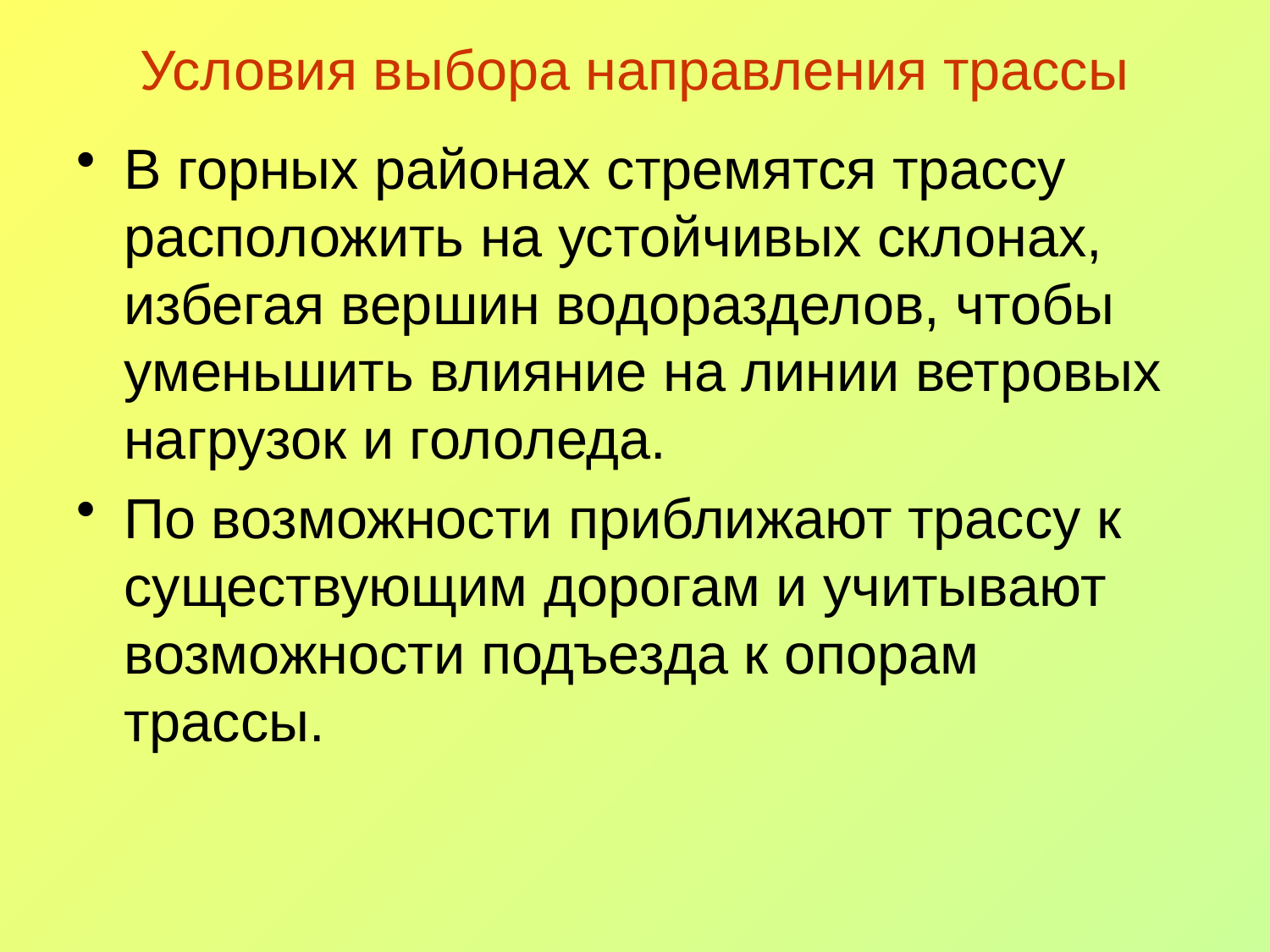

# Условия выбора направления трассы
В горных районах стремятся трассу расположить на устойчивых склонах, избегая вершин водоразделов, чтобы уменьшить влияние на линии ветровых нагрузок и гололеда.
По возможности приближают трассу к существующим дорогам и учитывают возможности подъезда к опорам трассы.